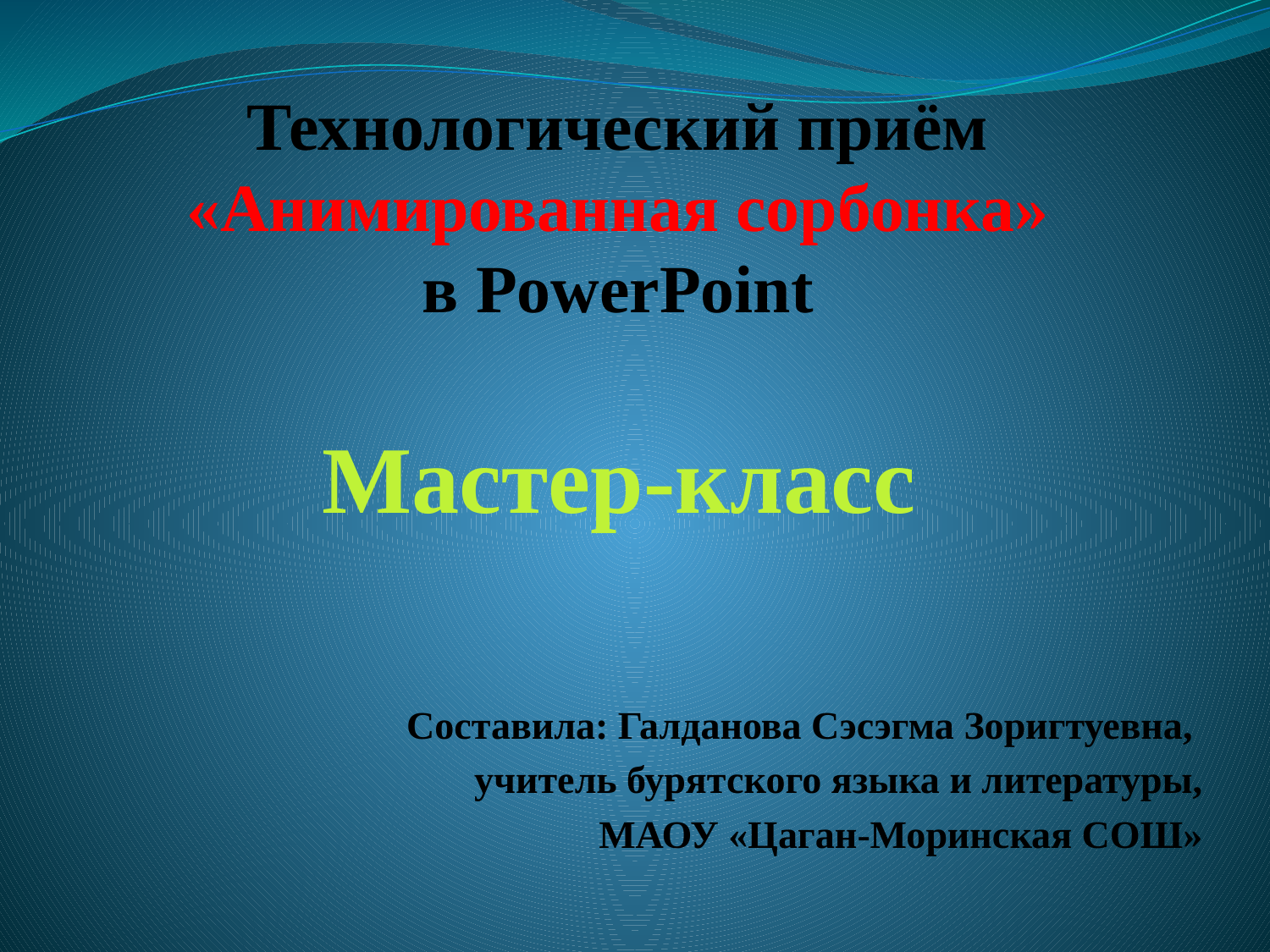

# Технологический приём «Анимированная сорбонка» в PowerPoint
Мастер-класс
Составила: Галданова Сэсэгма Зоригтуевна,
учитель бурятского языка и литературы,
МАОУ «Цаган-Моринская СОШ»